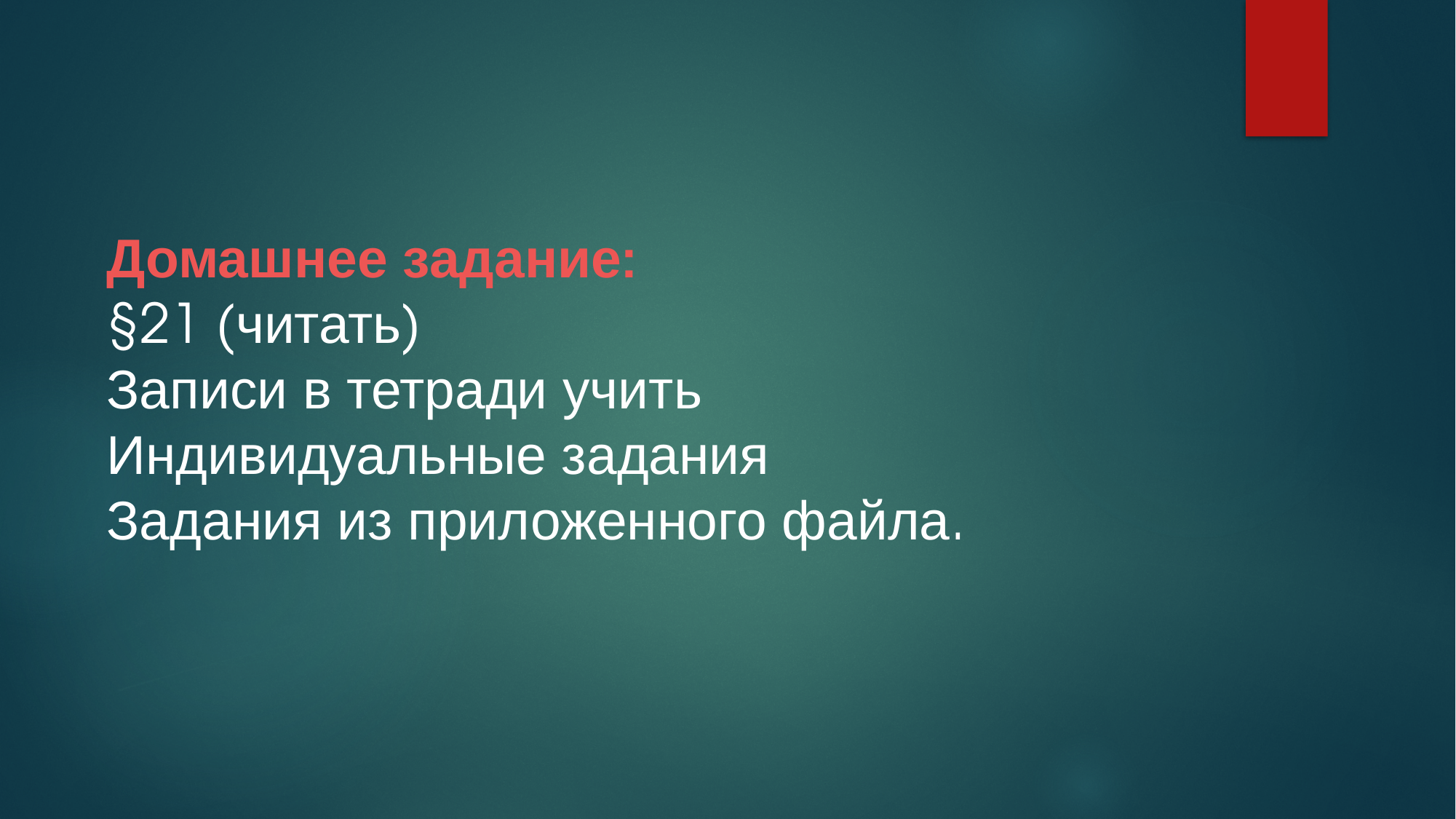

Домашнее задание:
§21 (читать)
Записи в тетради учить
Индивидуальные задания
Задания из приложенного файла.